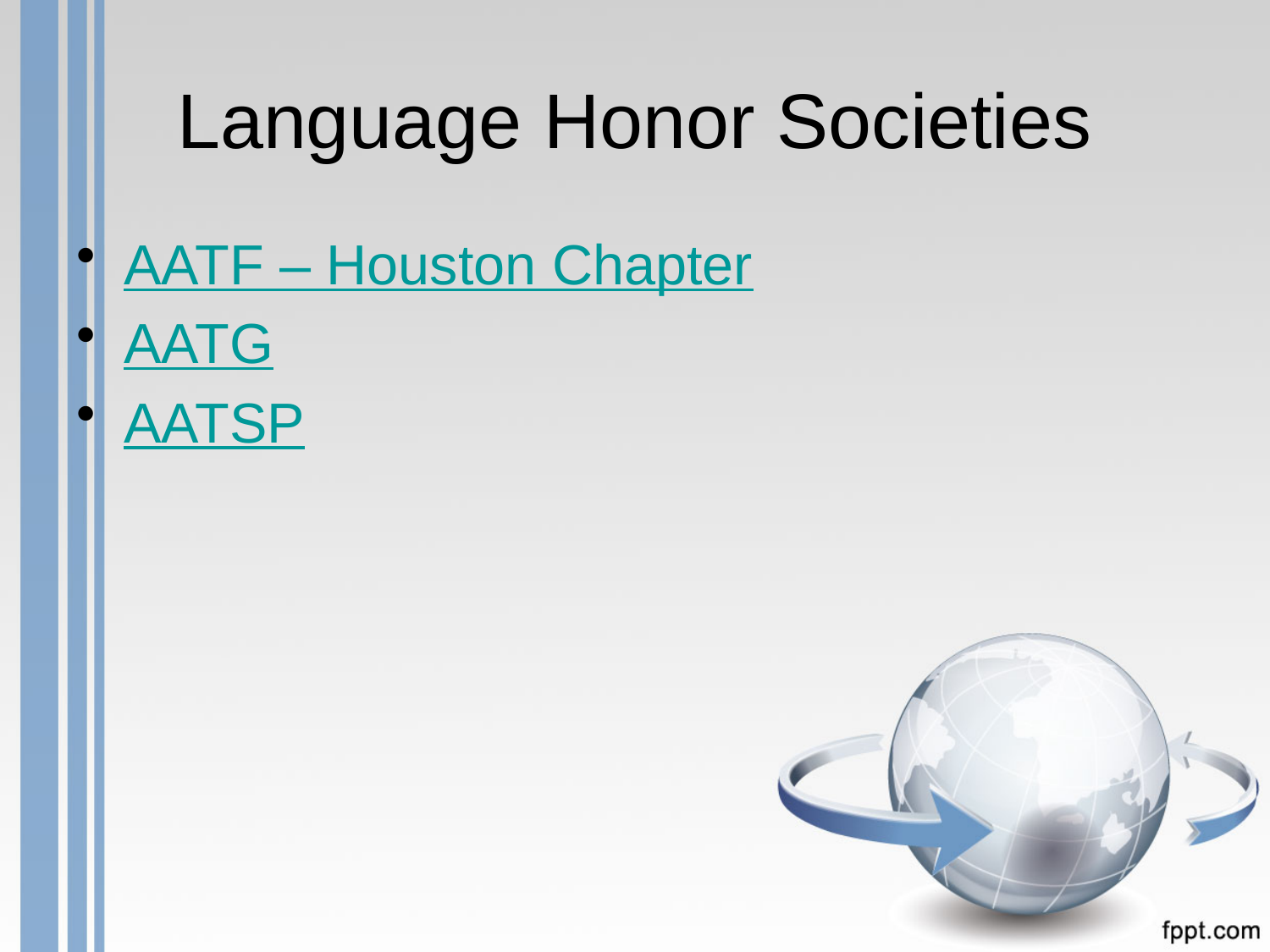

# Language Honor Societies
AATF – Houston Chapter
AATG
AATSP